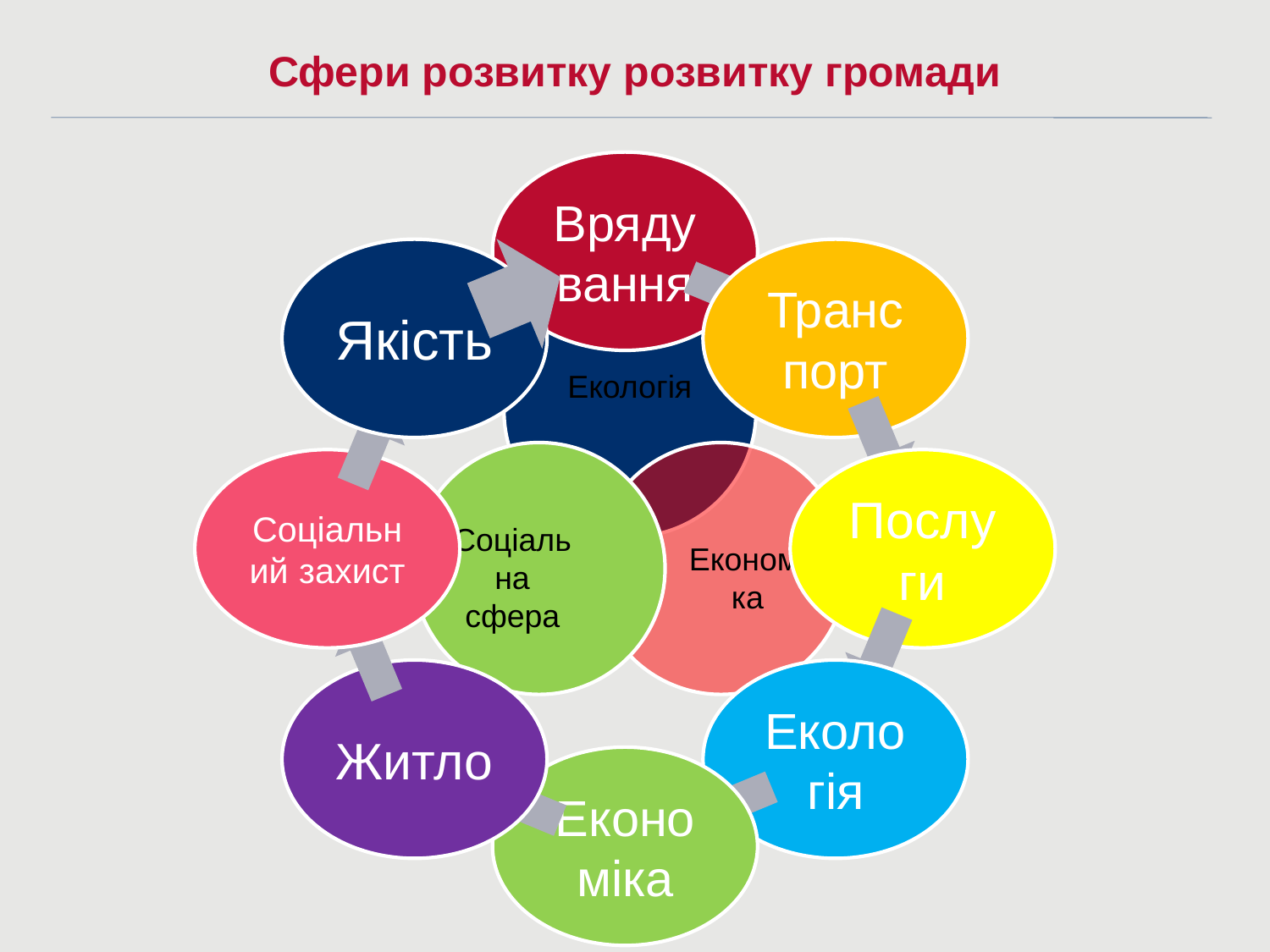

Сфери розвитку розвитку громади

Врядування
Транспорт
Послуги
Екологія
Якість
Економіка
Житло
Соціальний захист
Екологія
Економіка
Соціальна сфера